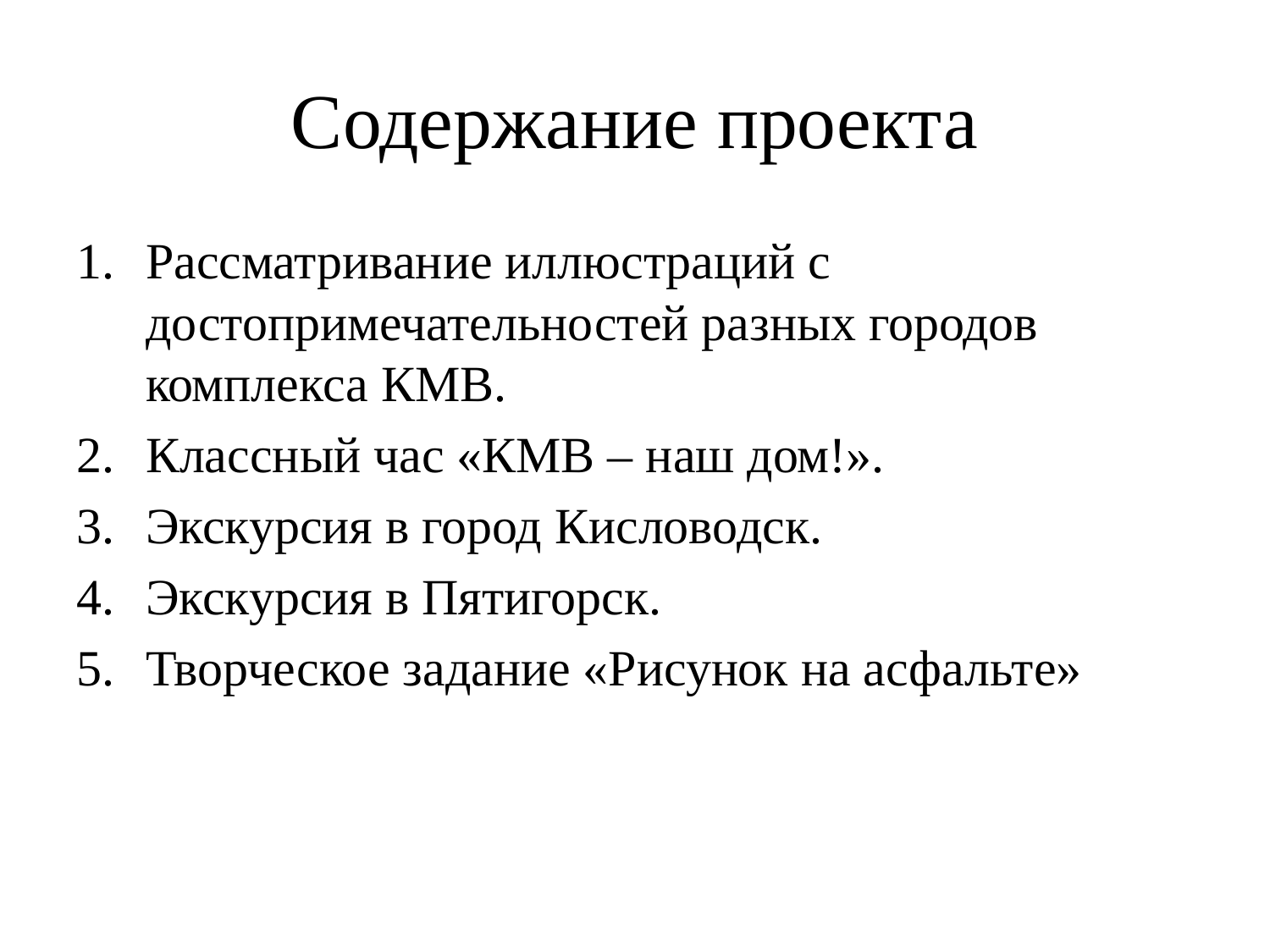

# Содержание проекта
Рассматривание иллюстраций с достопримечательностей разных городов комплекса КМВ.
Классный час «КМВ – наш дом!».
Экскурсия в город Кисловодск.
Экскурсия в Пятигорск.
Творческое задание «Рисунок на асфальте»